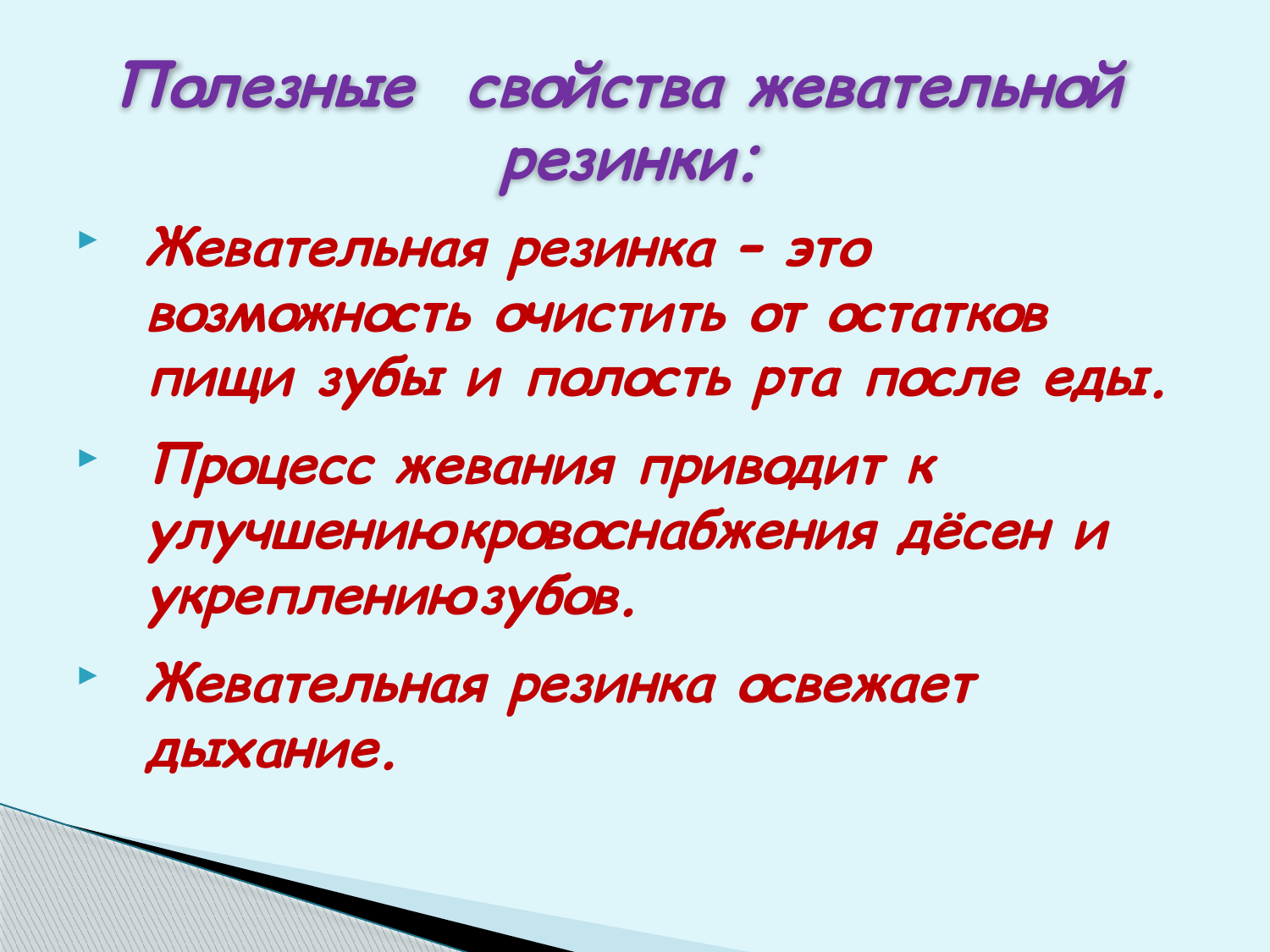

# Полезные  свойства жевательной  резинки:
Жевательная резинка – это возможность очистить от остатков пищи зубы и полость рта после еды.
Процесс жевания приводит к улучшению кровоснабжения дёсен и укреплению зубов.
Жевательная резинка освежает дыхание.